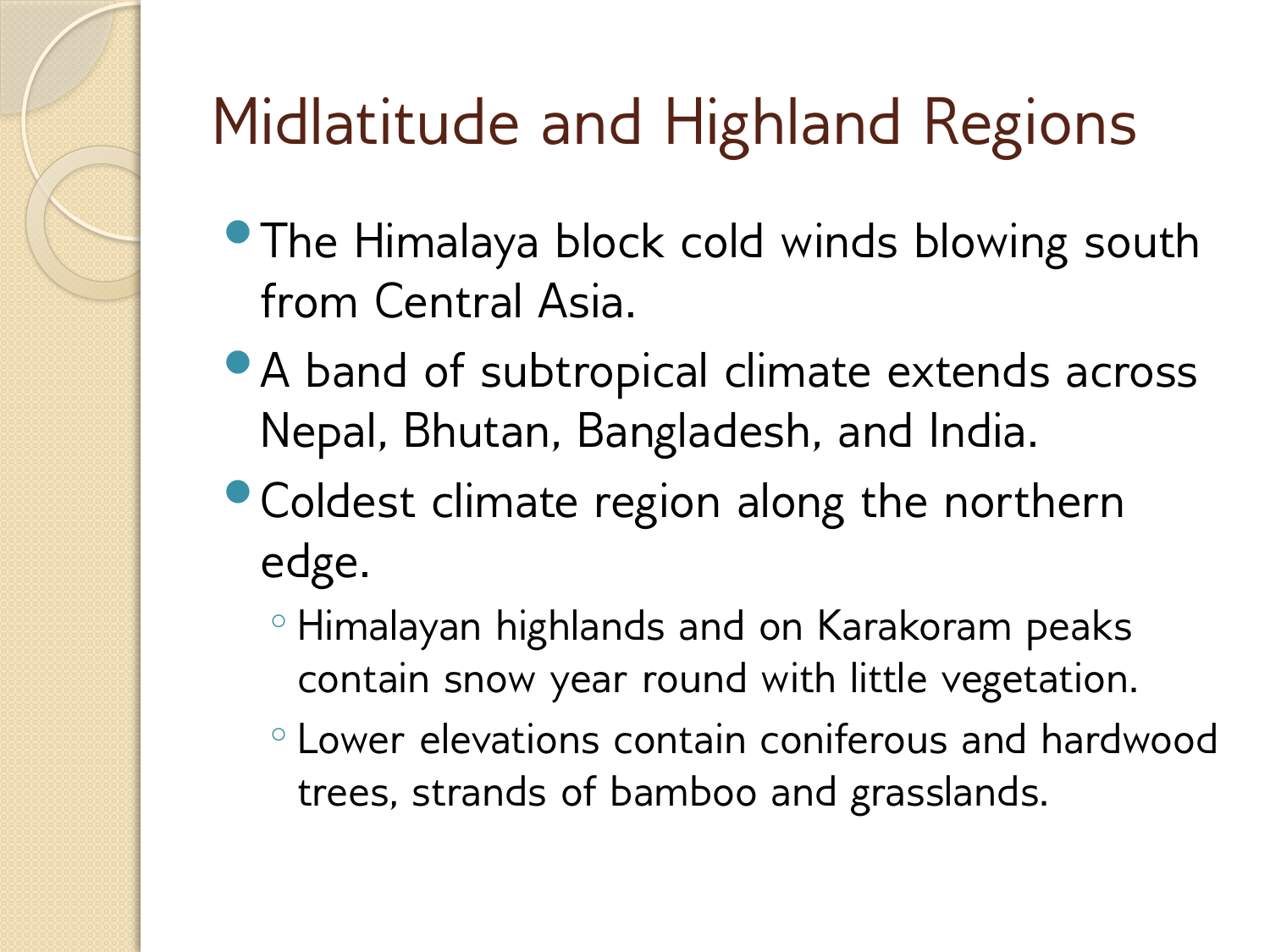

# Midlatitude and Highland Regions
The Himalaya block cold winds blowing south from Central Asia.
A band of subtropical climate extends across Nepal, Bhutan, Bangladesh, and India.
Coldest climate region along the northern edge.
Himalayan highlands and on Karakoram peaks contain snow year round with little vegetation.
Lower elevations contain coniferous and hardwood trees, strands of bamboo and grasslands.